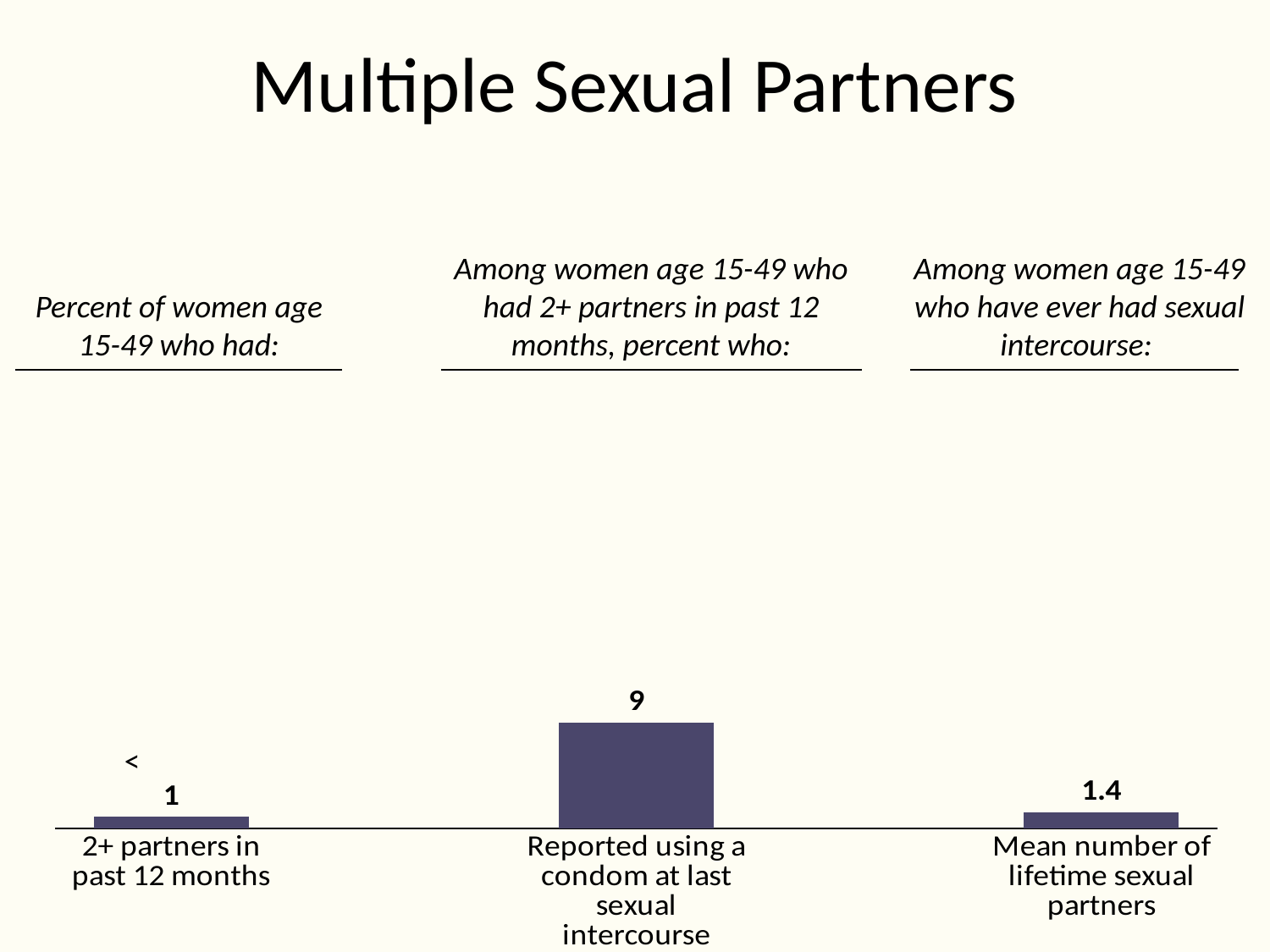

# Multiple Sexual Partners

### Chart

| Category | Women |
|---|---|
| 2+ partners in past 12 months | 1.0 |
|  | None |
| Reported using a condom at last sexual intercourse | 9.0 |
|  | None |
| Mean number of lifetime sexual partners | 1.4 |
Among women age 15-49 who had 2+ partners in past 12 months, percent who:
Among women age 15-49 who have ever had sexual intercourse:
Percent of women age 15-49 who had:
<